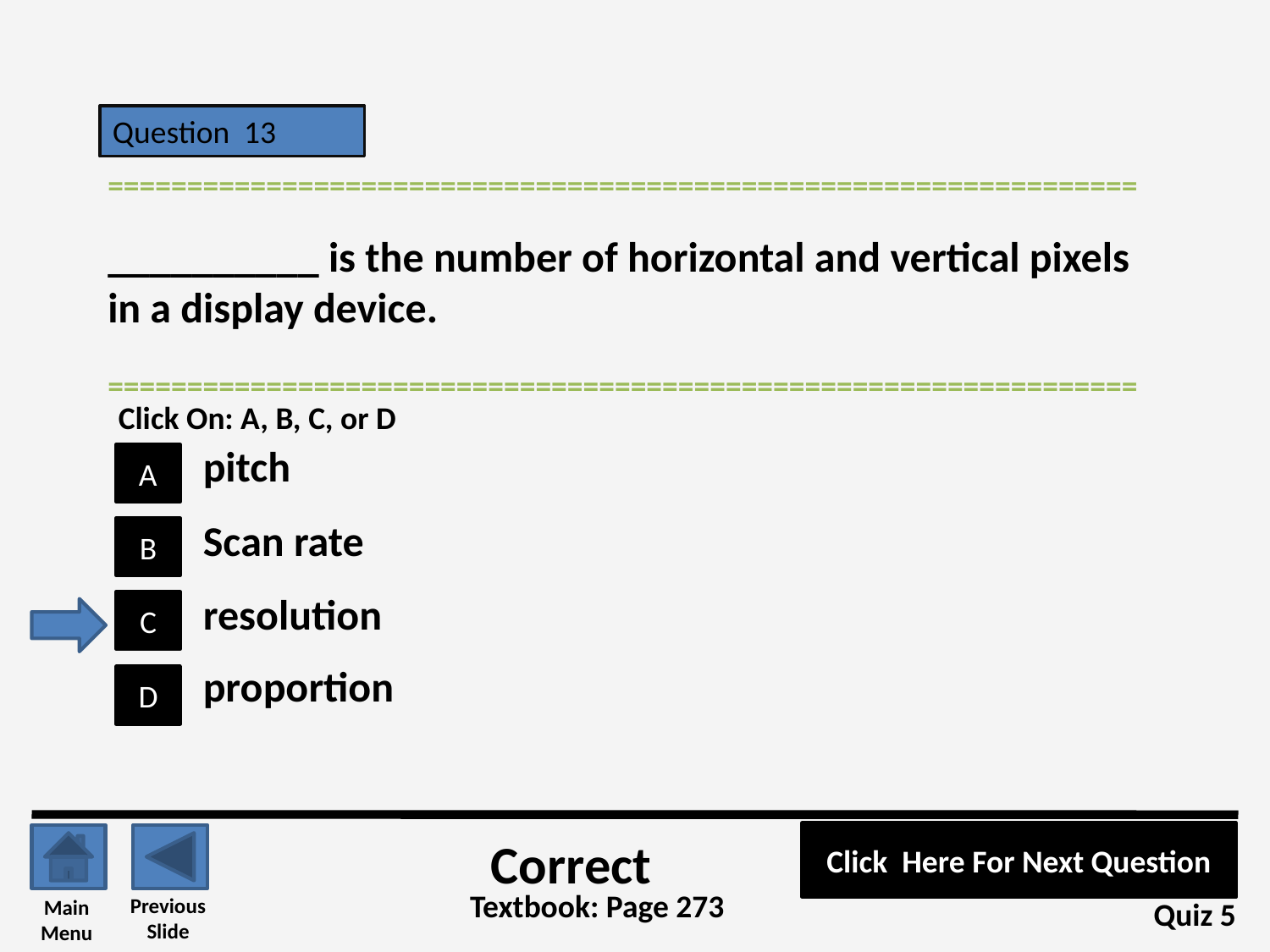

Question  13
=================================================================
__________ is the number of horizontal and vertical pixels in a display device.
=================================================================
Click On: A, B, C, or D
pitch
A
Scan rate
B

resolution
C

proportion
D
Click  Here For Next Question

Correct
Textbook: Page 273
Previous
Slide
Main
Menu
Quiz 5